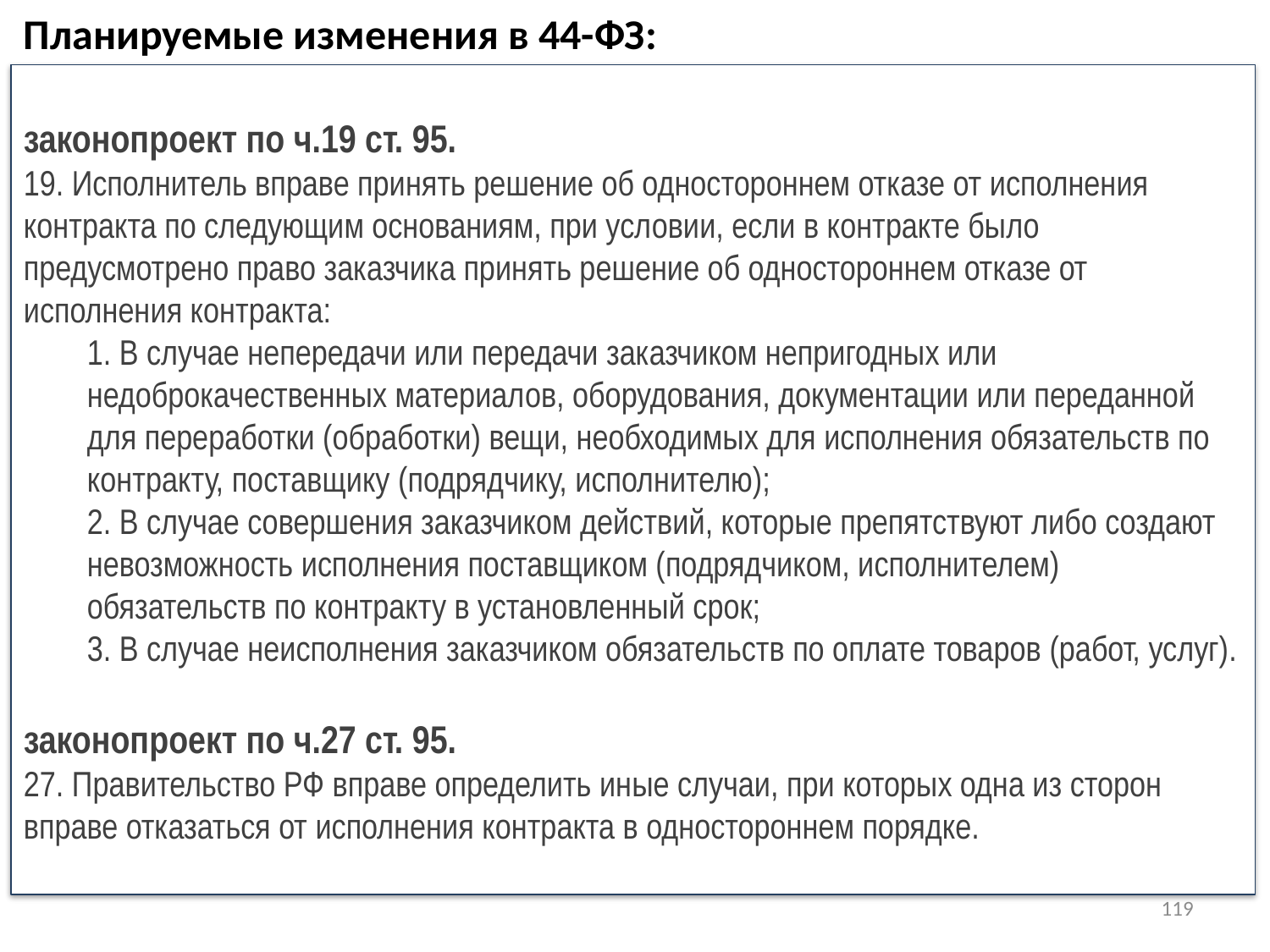

Планируемые изменения в 44-ФЗ:
законопроект по ч.19 ст. 95.
19. Исполнитель вправе принять решение об одностороннем отказе от исполнения контракта по следующим основаниям, при условии, если в контракте было предусмотрено право заказчика принять решение об одностороннем отказе от исполнения контракта:
1. В случае непередачи или передачи заказчиком непригодных или недоброкачественных материалов, оборудования, документации или переданной для переработки (обработки) вещи, необходимых для исполнения обязательств по контракту, поставщику (подрядчику, исполнителю);
2. В случае совершения заказчиком действий, которые препятствуют либо создают невозможность исполнения поставщиком (подрядчиком, исполнителем) обязательств по контракту в установленный срок;
3. В случае неисполнения заказчиком обязательств по оплате товаров (работ, услуг).

законопроект по ч.27 ст. 95.
27. Правительство РФ вправе определить иные случаи, при которых одна из сторон вправе отказаться от исполнения контракта в одностороннем порядке.
119